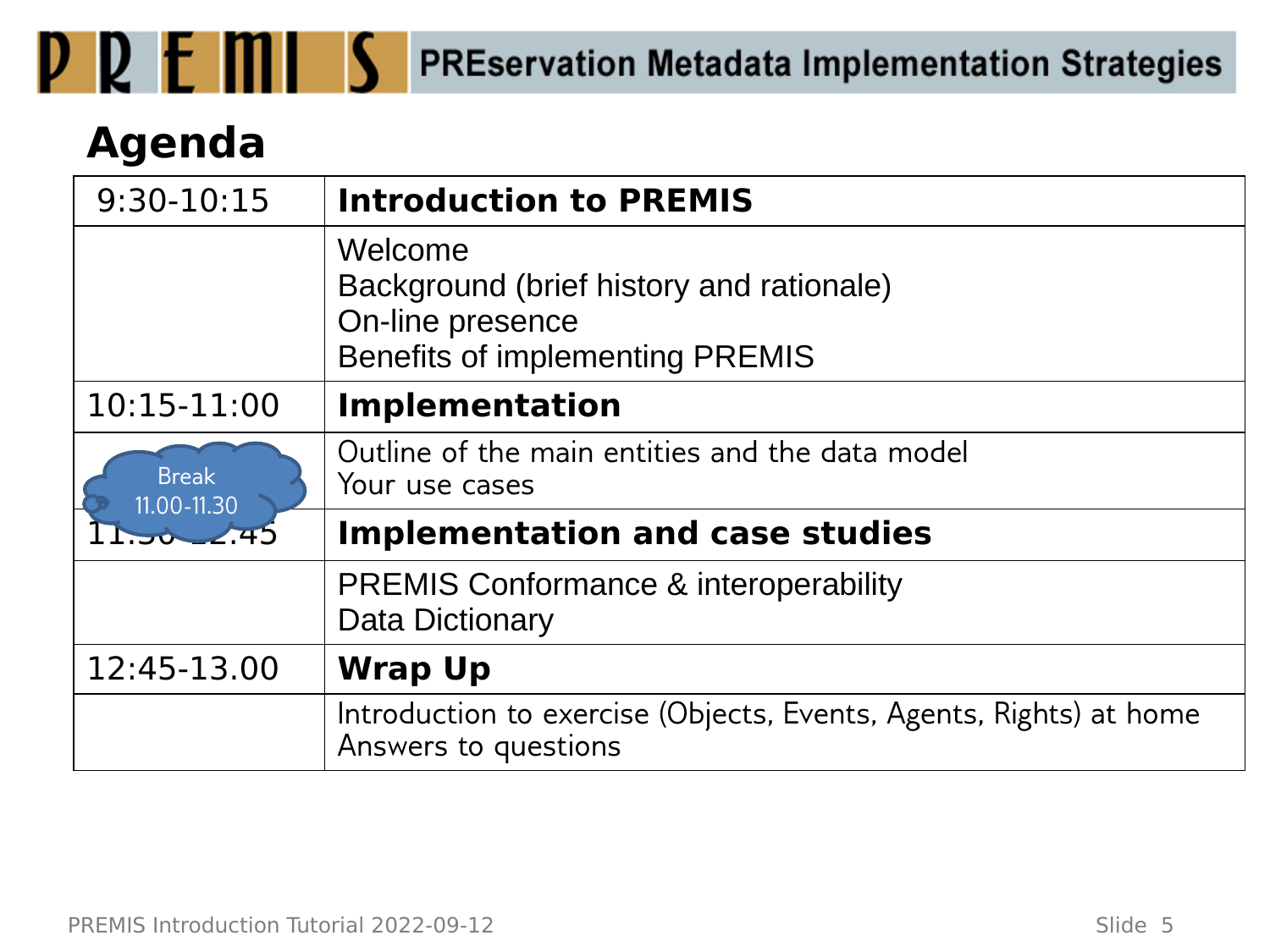

# Agenda
| 9:30-10:15 | Introduction to PREMIS |
| --- | --- |
|  | Welcome Background (brief history and rationale) On-line presence Benefits of implementing PREMIS |
| 10:15-11:00 | Implementation |
|  | Outline of the main entities and the data model Your use cases |
| 11.30-12.45 | Implementation and case studies |
|  | PREMIS Conformance & interoperability Data Dictionary |
| 12:45-13.00 | Wrap Up |
|  | Introduction to exercise (Objects, Events, Agents, Rights) at home Answers to questions |
Break 11.00-11.30